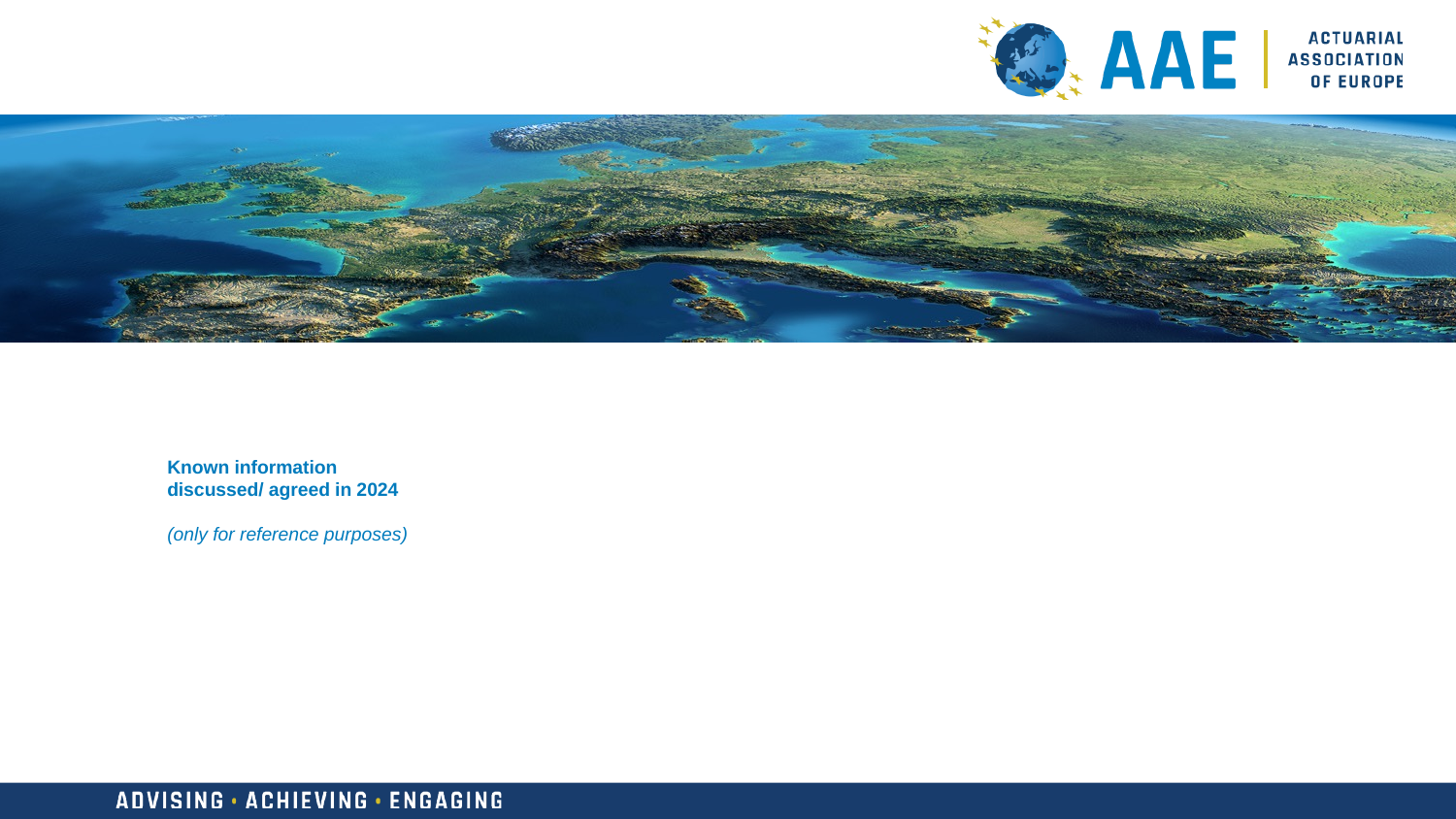

# Known information discussed/ agreed in 2024 (only for reference purposes)